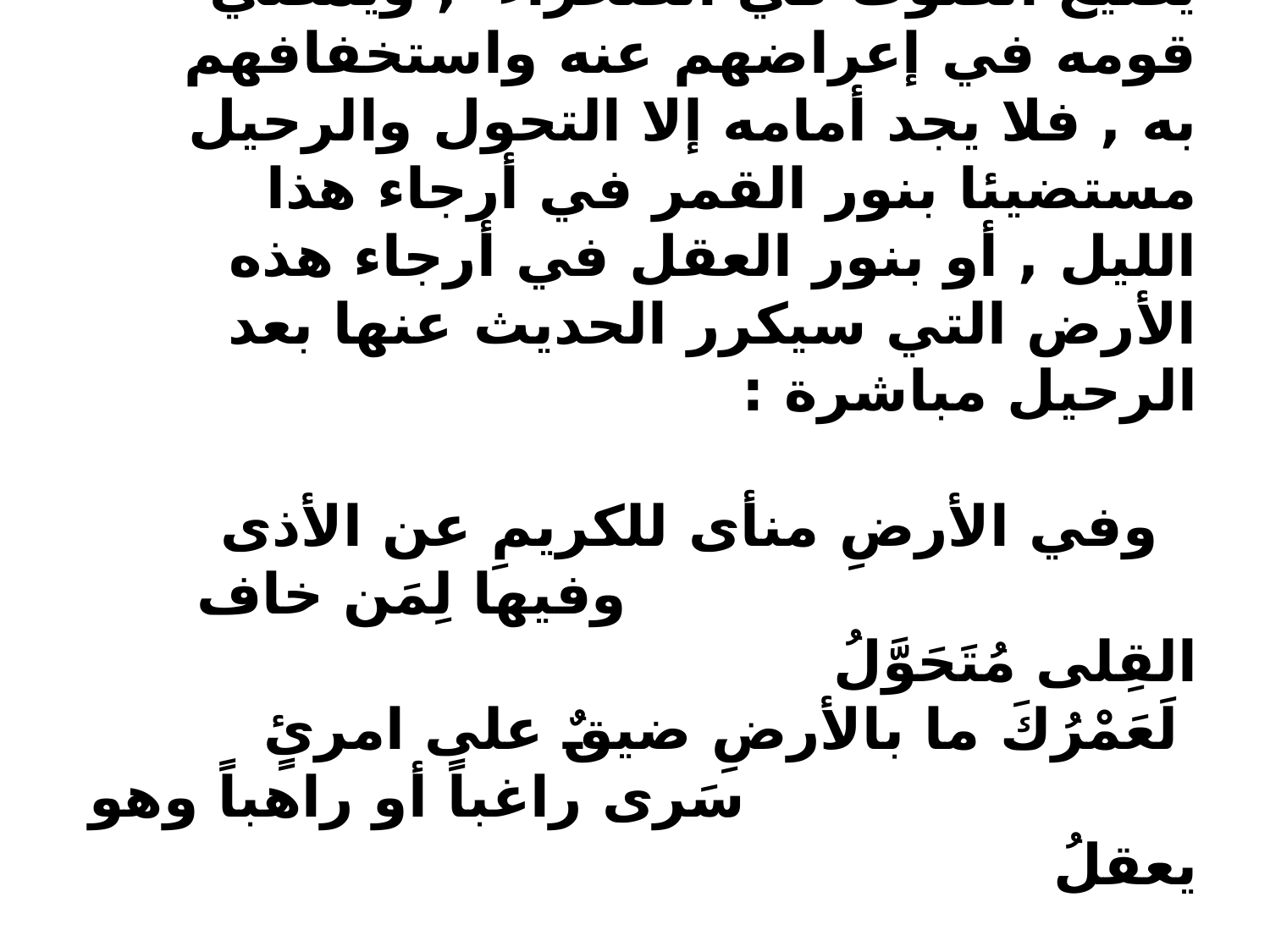

ولكن دعوته تضيع في فجاج الليل كما يضيع الصوت في الصحراء  , ويمضي قومه في إعراضهم عنه واستخفافهم به , فلا يجد أمامه إلا التحول والرحيل مستضيئا بنور القمر في أرجاء هذا الليل , أو بنور العقل في أرجاء هذه الأرض التي سيكرر الحديث عنها بعد الرحيل مباشرة :

  وفي الأرضِ منأى للكريمِ عن الأذى
                             وفيها لِمَن خاف القِلى مُتَحَوَّلُ
 لَعَمْرُكَ ما بالأرضِ ضيقٌ على امرئٍ
                       سَرى راغباً أو راهباً وهو يعقلُ